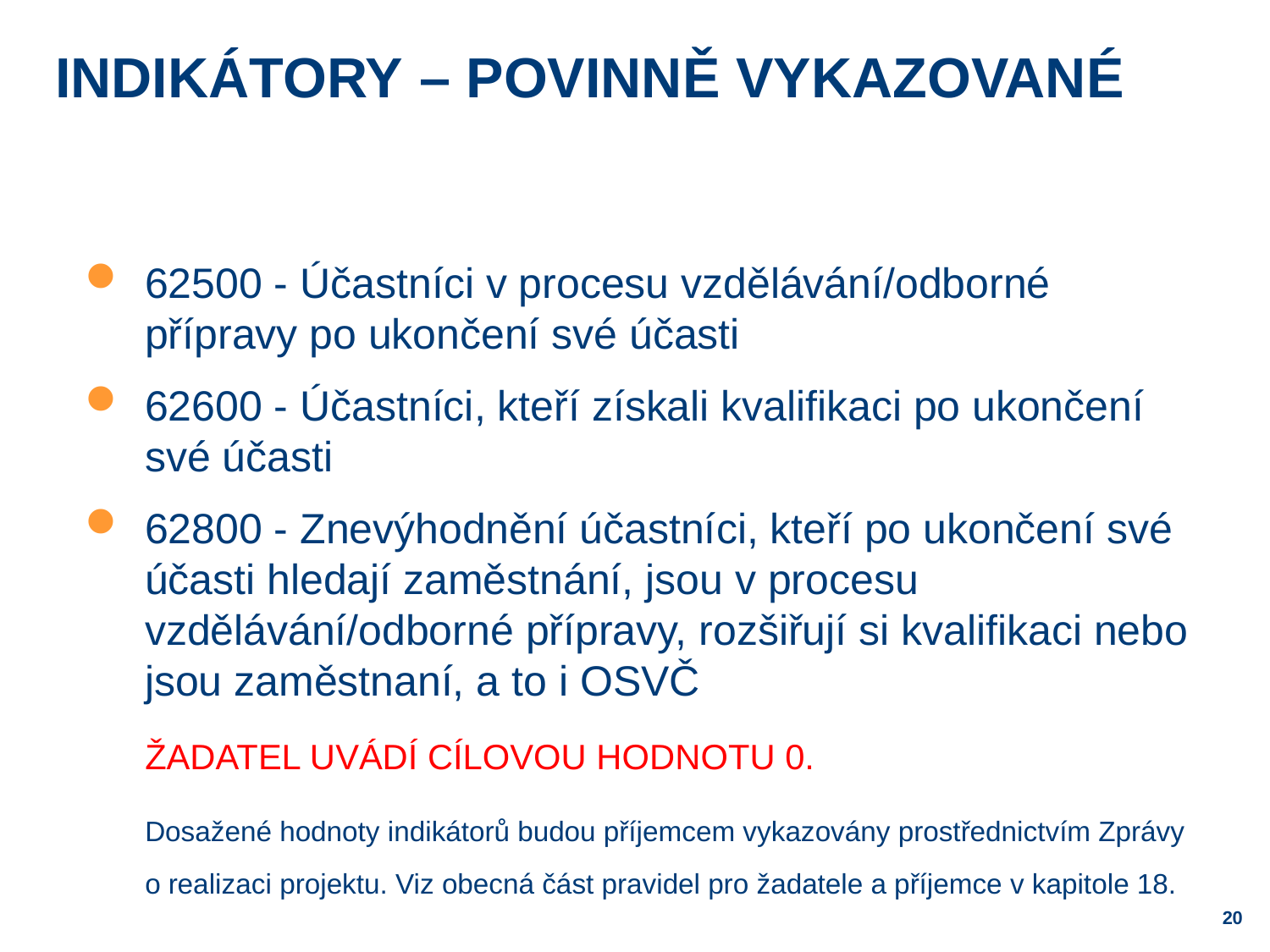

# INDIKÁTORY – povinně vykazované
62500 - Účastníci v procesu vzdělávání/odborné přípravy po ukončení své účasti
62600 - Účastníci, kteří získali kvalifikaci po ukončení své účasti
62800 - Znevýhodnění účastníci, kteří po ukončení své účasti hledají zaměstnání, jsou v procesu vzdělávání/odborné přípravy, rozšiřují si kvalifikaci nebo jsou zaměstnaní, a to i OSVČ
	ŽADATEL UVÁDÍ CÍLOVOU HODNOTU 0.
	Dosažené hodnoty indikátorů budou příjemcem vykazovány prostřednictvím Zprávy o realizaci projektu. Viz obecná část pravidel pro žadatele a příjemce v kapitole 18.

20